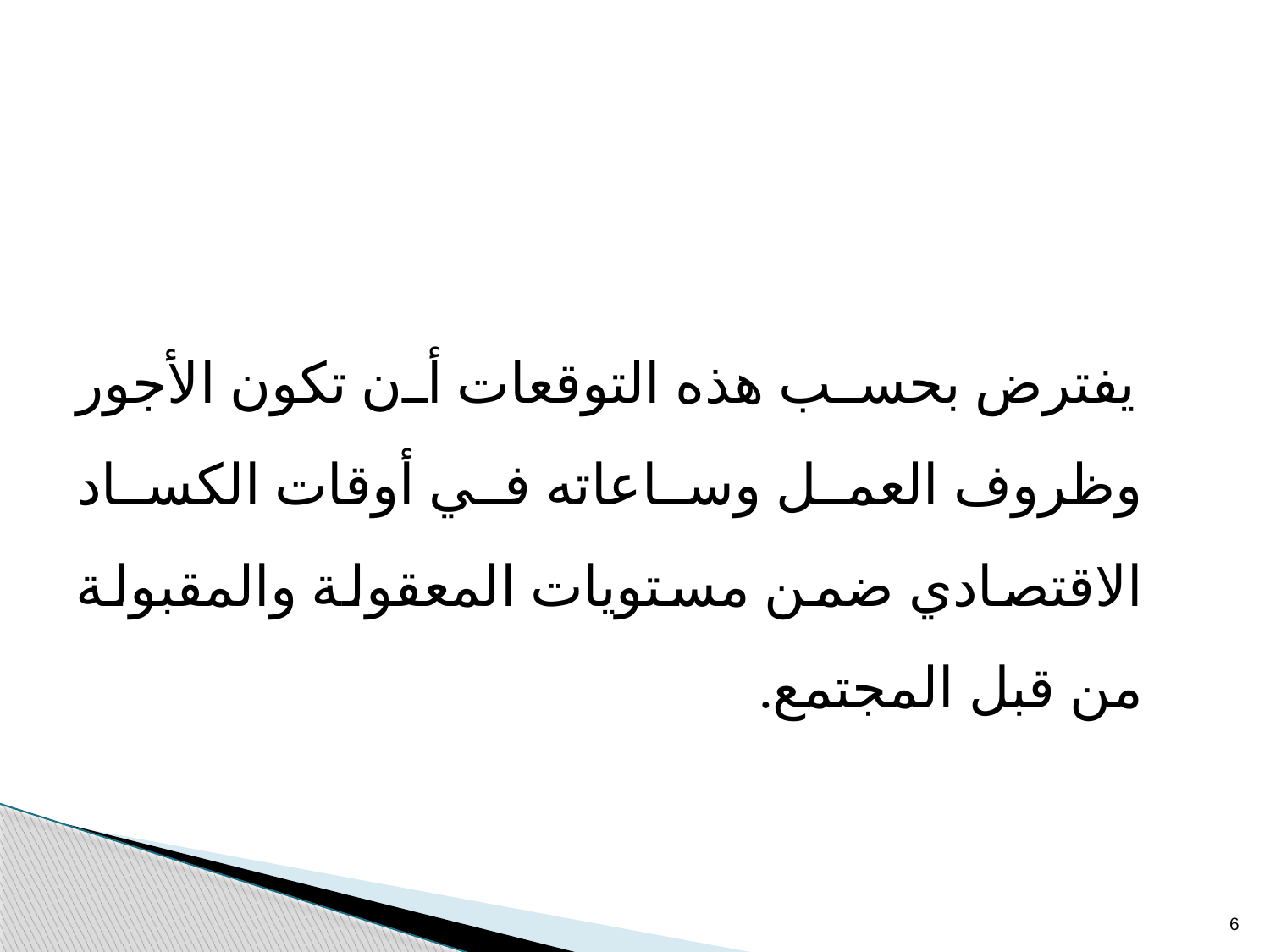

يفترض بحسب هذه التوقعات أن تكون الأجور وظروف العمل وساعاته في أوقات الكساد الاقتصادي ضمن مستويات المعقولة والمقبولة من قبل المجتمع.
6